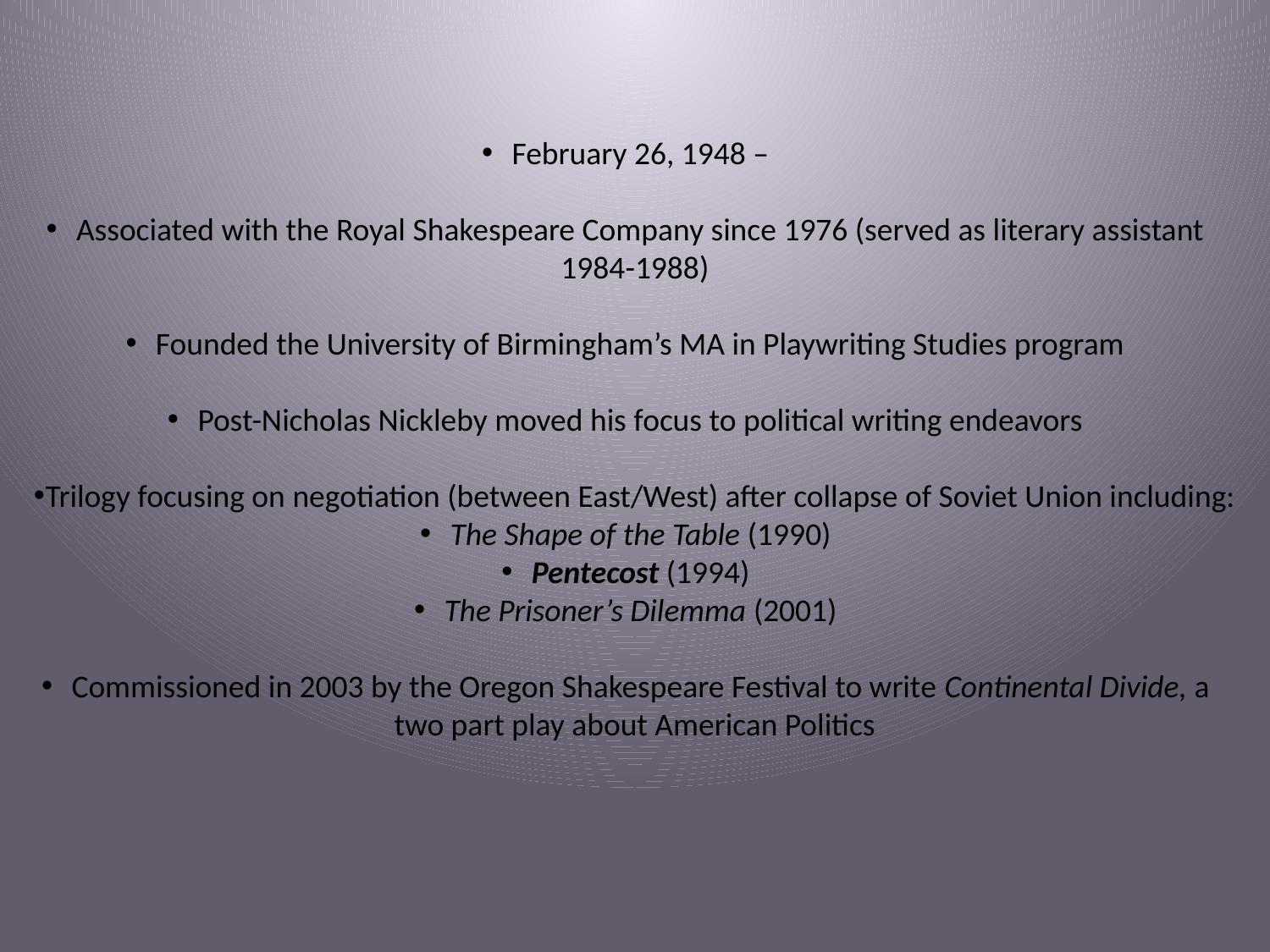

February 26, 1948 –

Associated with the Royal Shakespeare Company since 1976 (served as literary assistant 1984-1988)

Founded the University of Birmingham’s MA in Playwriting Studies program

Post-Nicholas Nickleby moved his focus to political writing endeavors

Trilogy focusing on negotiation (between East/West) after collapse of Soviet Union including:
The Shape of the Table (1990)
Pentecost (1994)
The Prisoner’s Dilemma (2001)

Commissioned in 2003 by the Oregon Shakespeare Festival to write Continental Divide, a two part play about American Politics